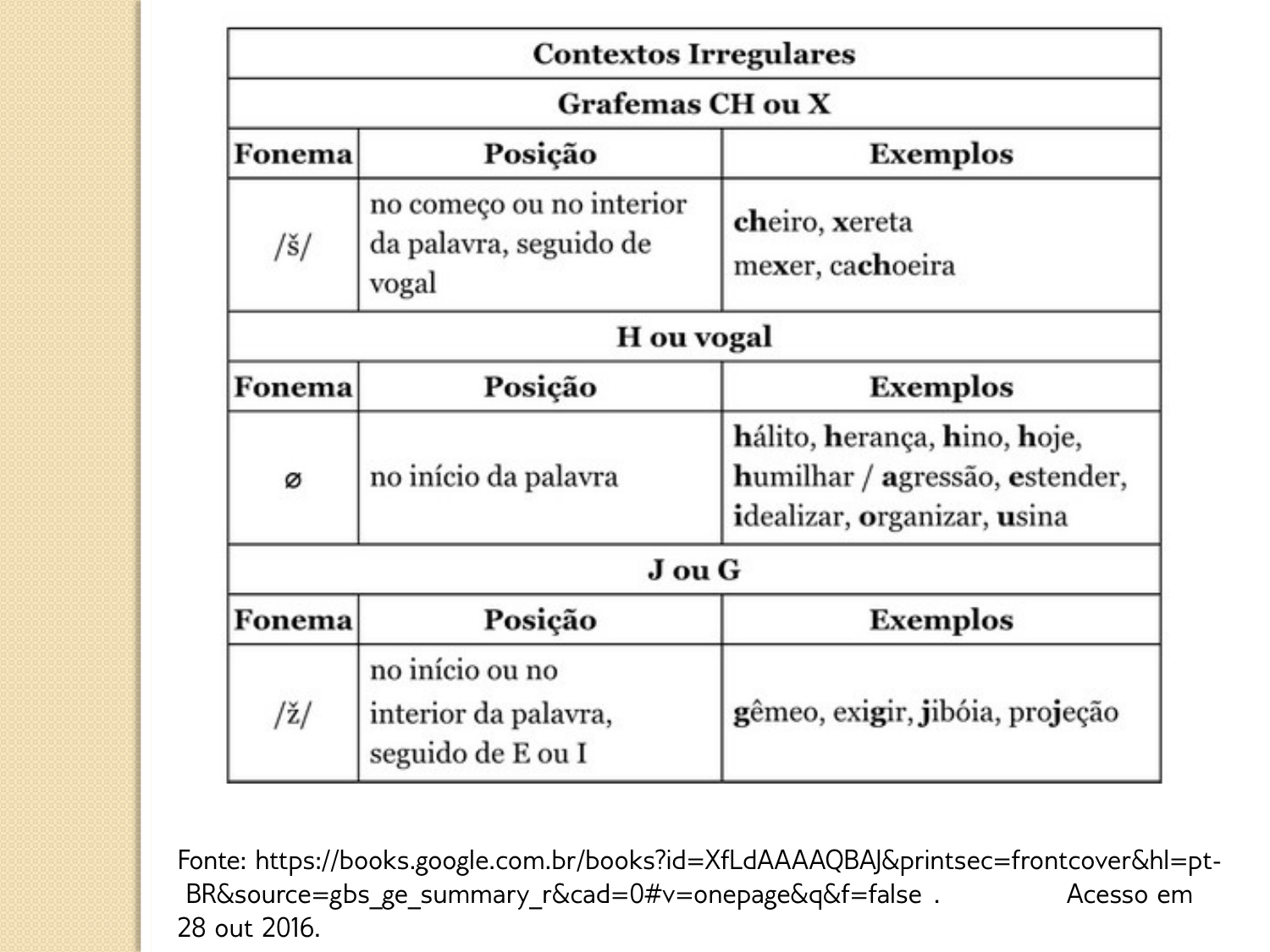

Fonte: https://books.google.com.br/books?id=XfLdAAAAQBAJ&printsec=frontcover&hl=pt-  BR&source=gbs_ge_summary_r&cad=0#v=onepage&q&f=false .	Acesso em 28 out 2016.